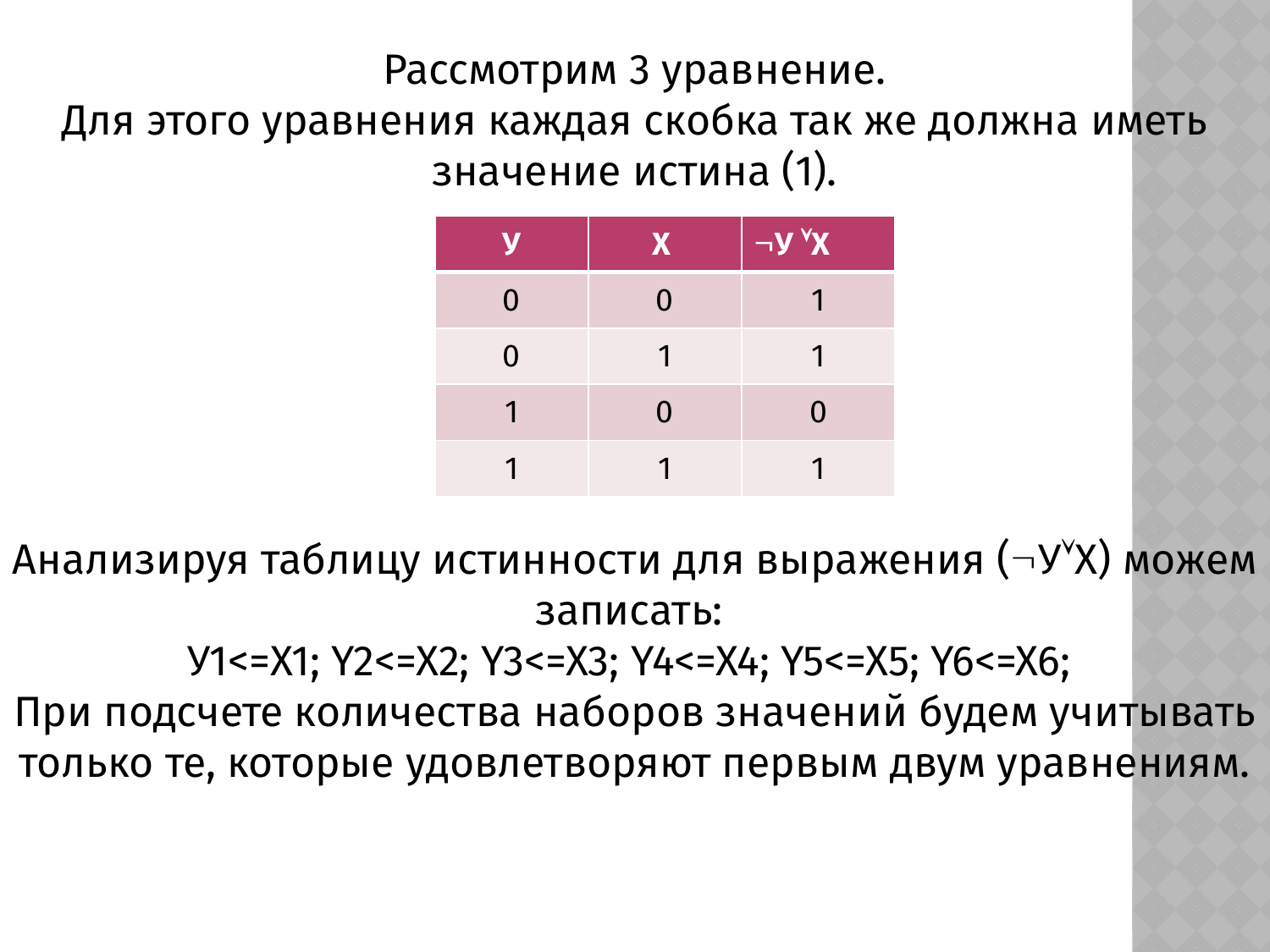

Рассмотрим 3 уравнение.
Для этого уравнения каждая скобка так же должна иметь значение истина (1).
| У | Х | ¬У ∨Х |
| --- | --- | --- |
| 0 | 0 | 1 |
| 0 | 1 | 1 |
| 1 | 0 | 0 |
| 1 | 1 | 1 |
Анализируя таблицу истинности для выражения (¬У∨Х) можем записать:
У1<=X1; Y2<=X2; Y3<=X3; Y4<=X4; Y5<=X5; Y6<=X6;
При подсчете количества наборов значений будем учитывать только те, которые удовлетворяют первым двум уравнениям.